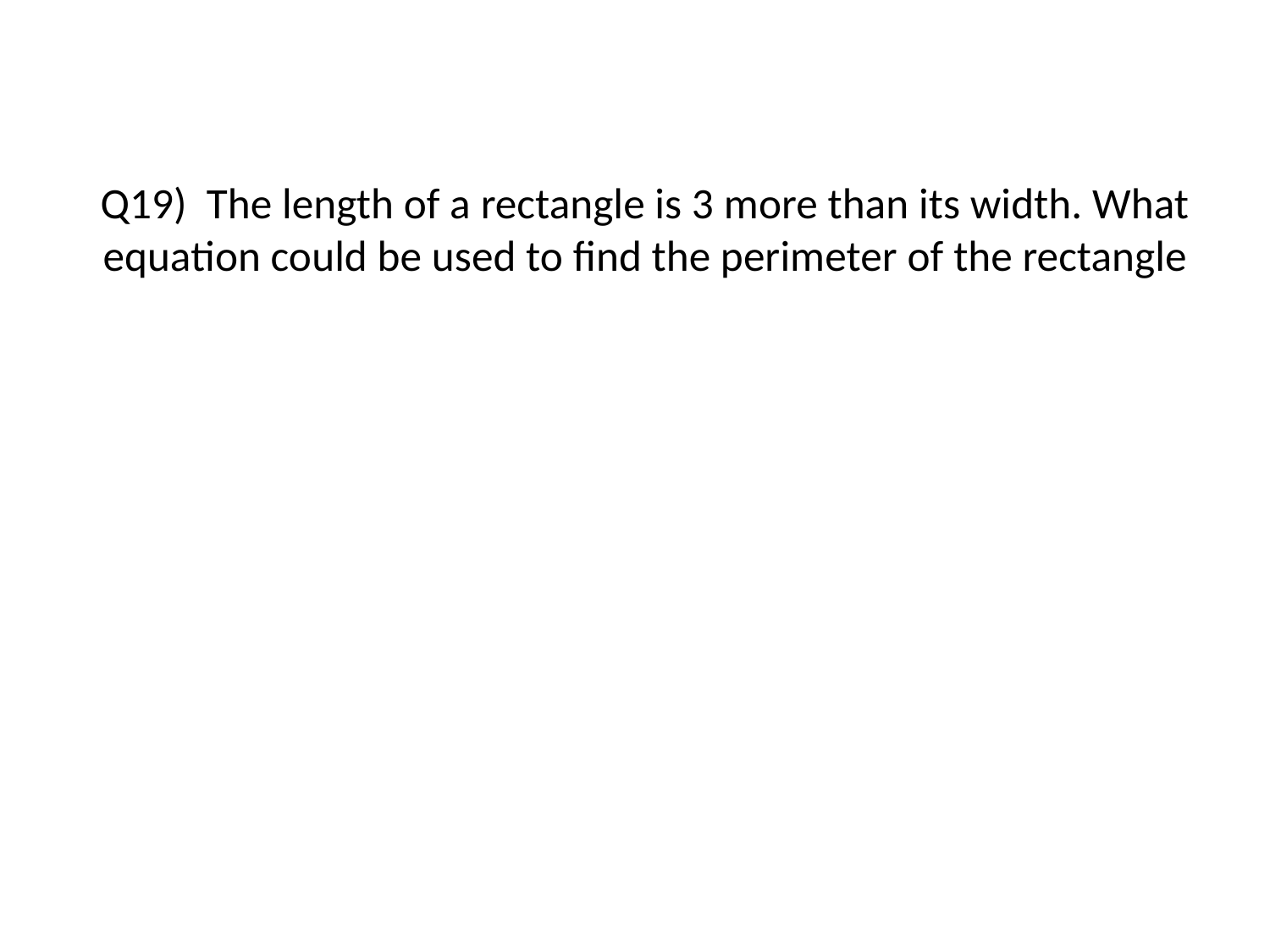

# Q19)  The length of a rectangle is 3 more than its width. What equation could be used to find the perimeter of the rectangle